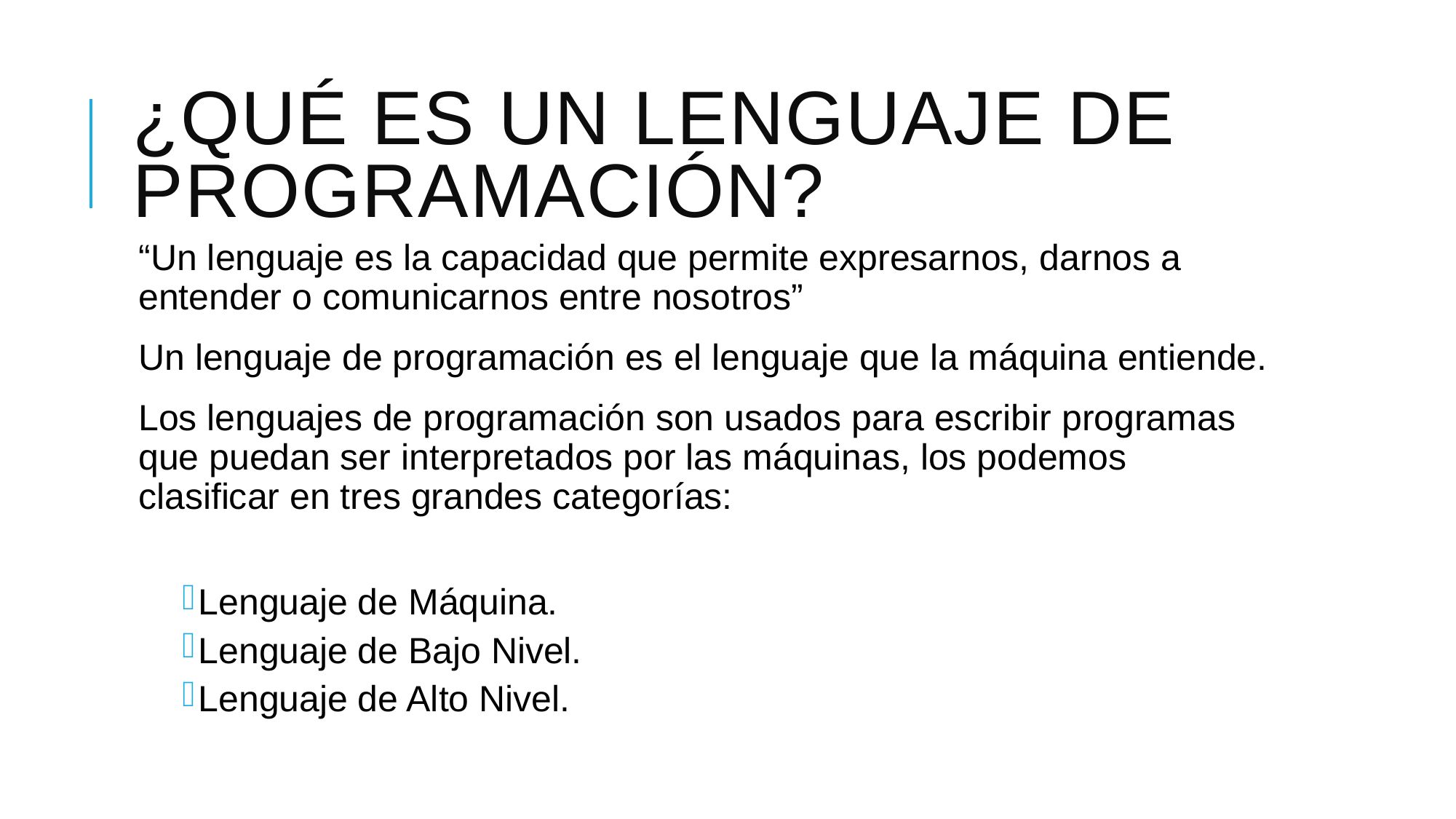

# ¿Qué es un lenguaje de programación?
“Un lenguaje es la capacidad que permite expresarnos, darnos a entender o comunicarnos entre nosotros”
Un lenguaje de programación es el lenguaje que la máquina entiende.
Los lenguajes de programación son usados para escribir programas que puedan ser interpretados por las máquinas, los podemos clasificar en tres grandes categorías:

Lenguaje de Máquina.
Lenguaje de Bajo Nivel.
Lenguaje de Alto Nivel.